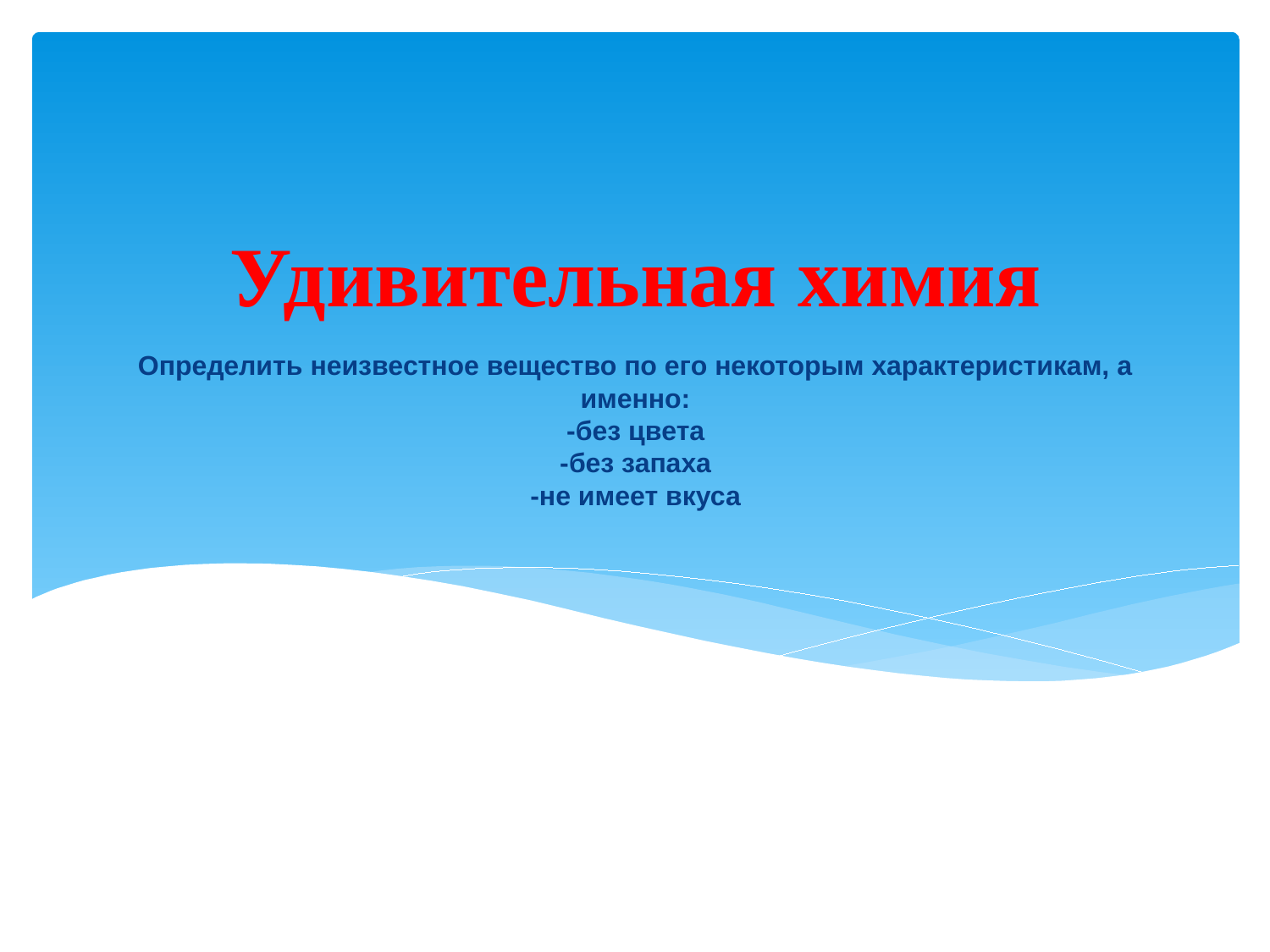

Удивительная химия
# Определить неизвестное вещество по его некоторым характеристикам, а именно: -без цвета -без запаха -не имеет вкуса